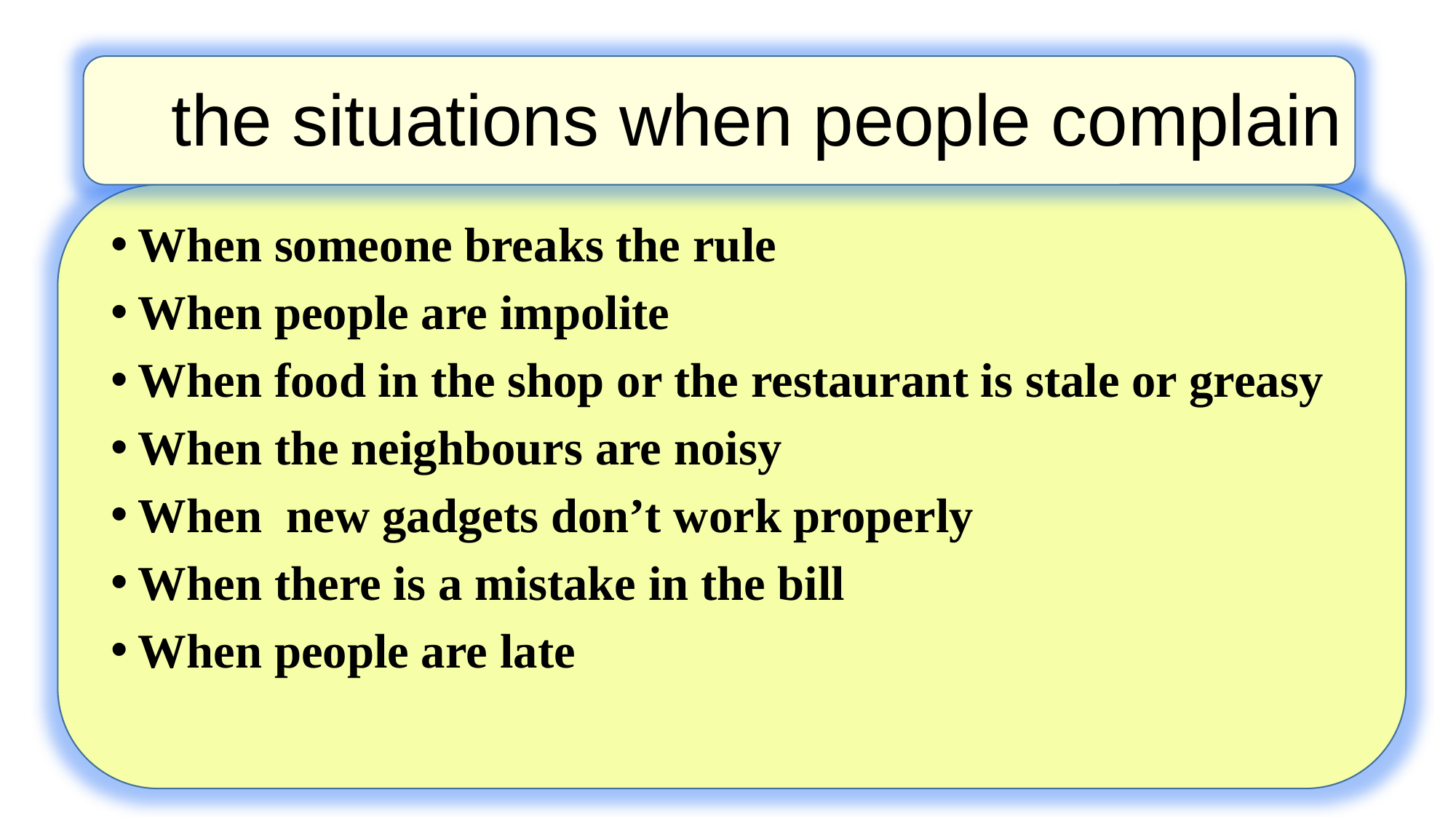

# the situations when people complain

When someone breaks the rule
When people are impolite
When food in the shop or the restaurant is stale or greasy
When the neighbours are noisy
When  new gadgets don’t work properly
When there is a mistake in the bill
When people are late